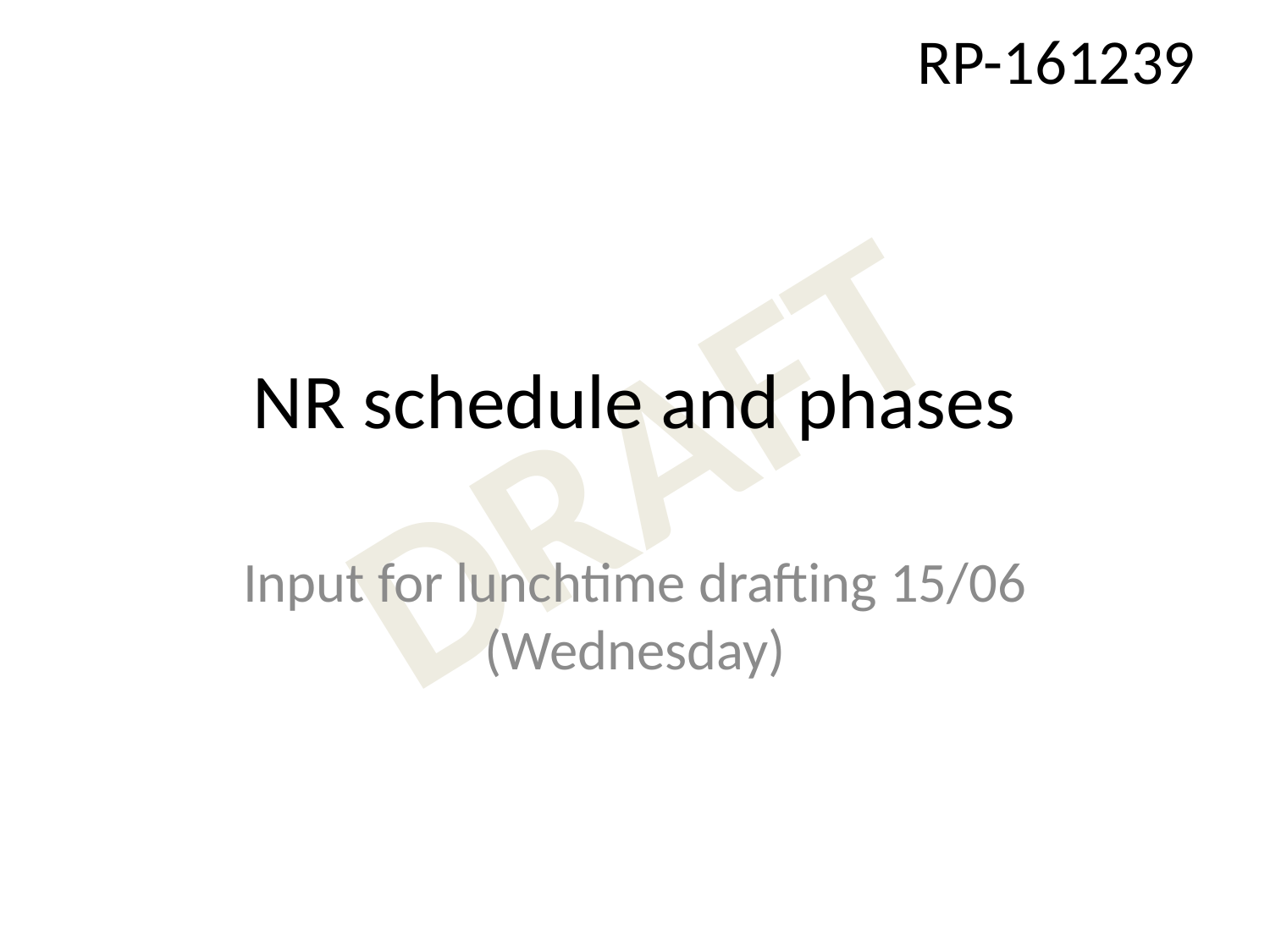

RP-161239
# NR schedule and phases
DRAFT
Input for lunchtime drafting 15/06 (Wednesday)